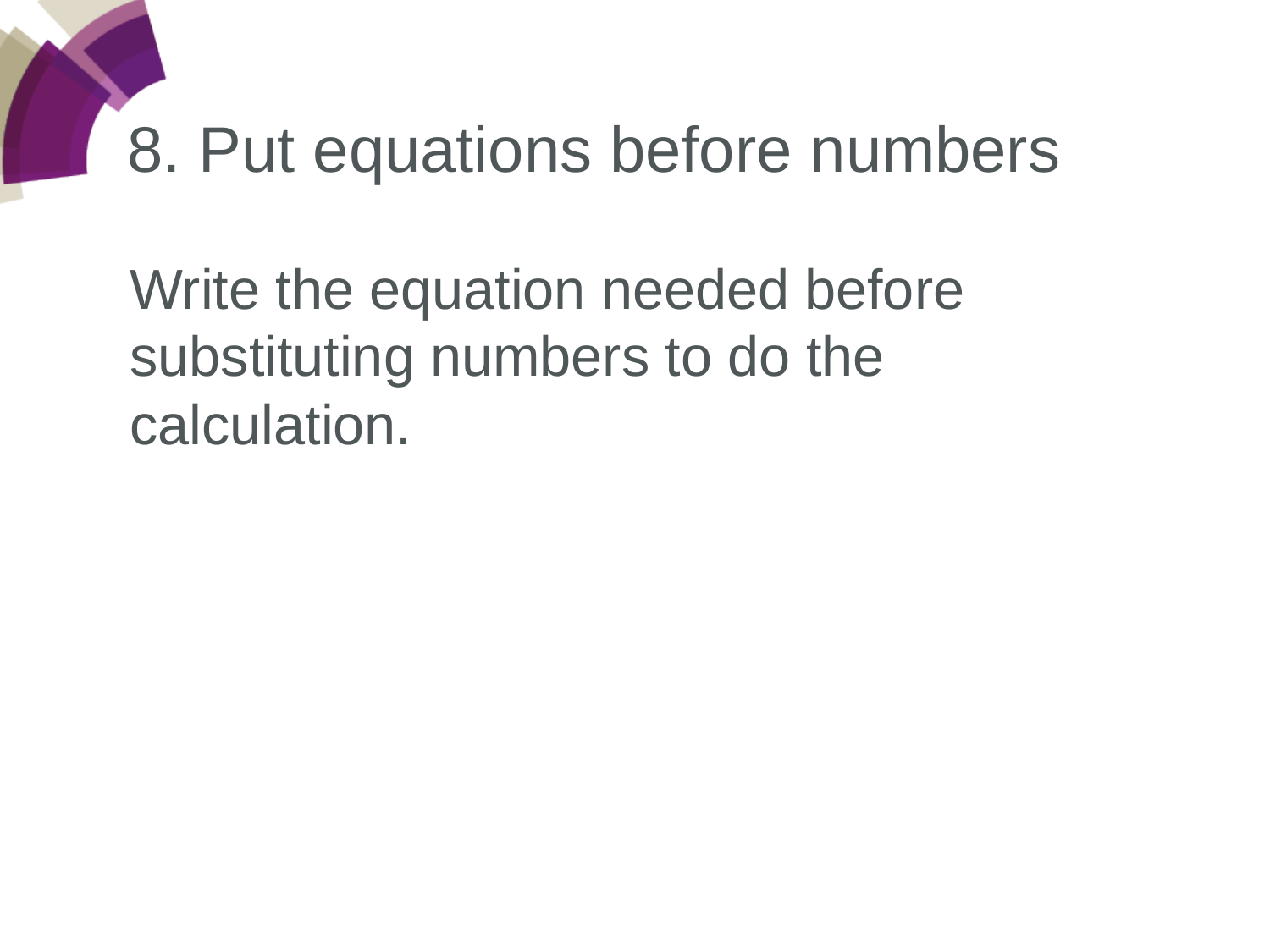

8. Put equations before numbers

Write the equation needed before substituting numbers to do the calculation.